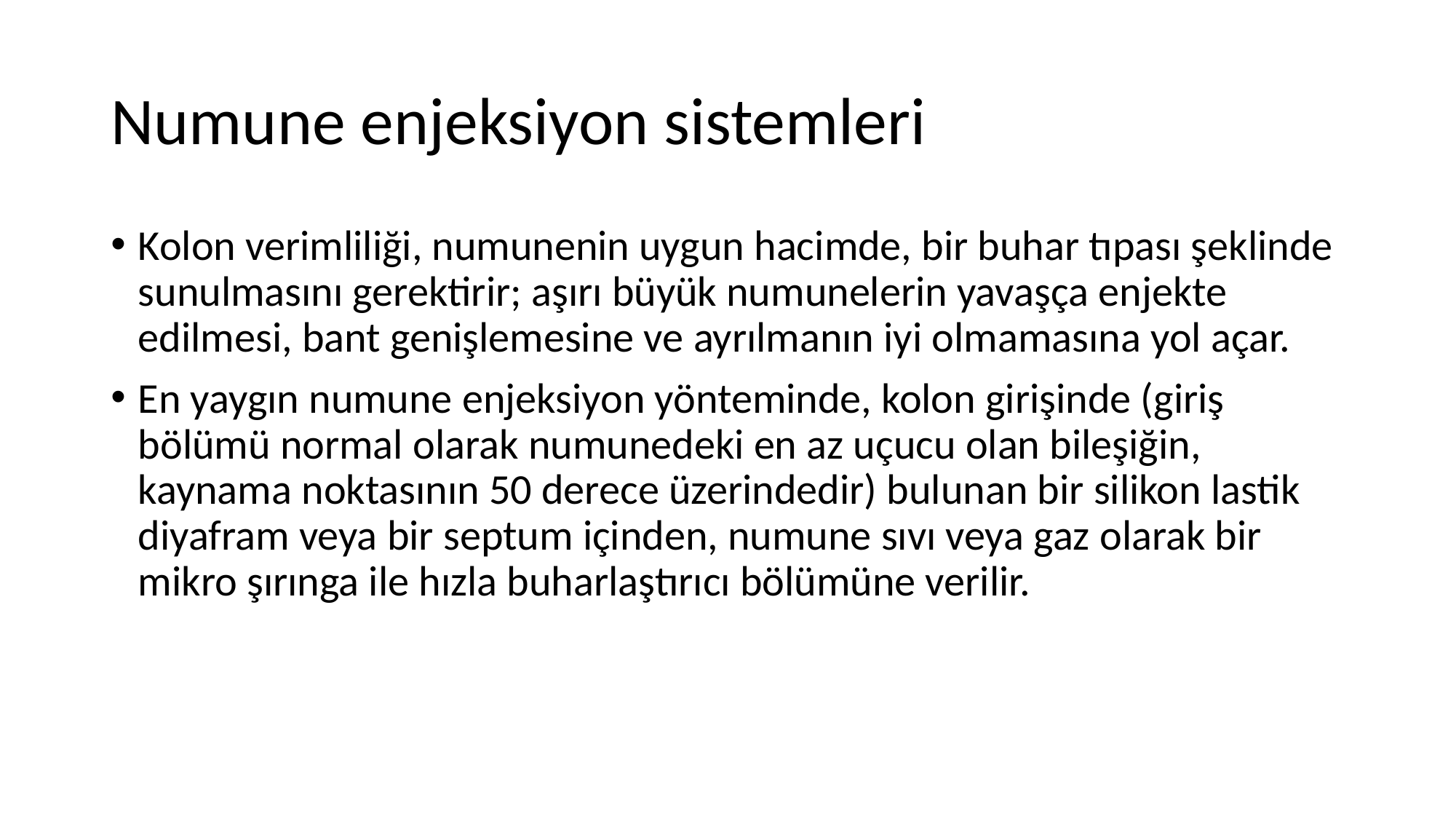

# Numune enjeksiyon sistemleri
Kolon verimliliği, numunenin uygun hacimde, bir buhar tıpası şeklinde sunulmasını gerektirir; aşırı büyük numunelerin yavaşça enjekte edilmesi, bant genişlemesine ve ayrılmanın iyi olmamasına yol açar.
En yaygın numune enjeksiyon yönteminde, kolon girişinde (giriş bölümü normal olarak numunedeki en az uçucu olan bileşiğin, kaynama noktasının 50 derece üzerindedir) bulunan bir silikon lastik diyafram veya bir septum içinden, numune sıvı veya gaz olarak bir mikro şırınga ile hızla buharlaştırıcı bölümüne verilir.